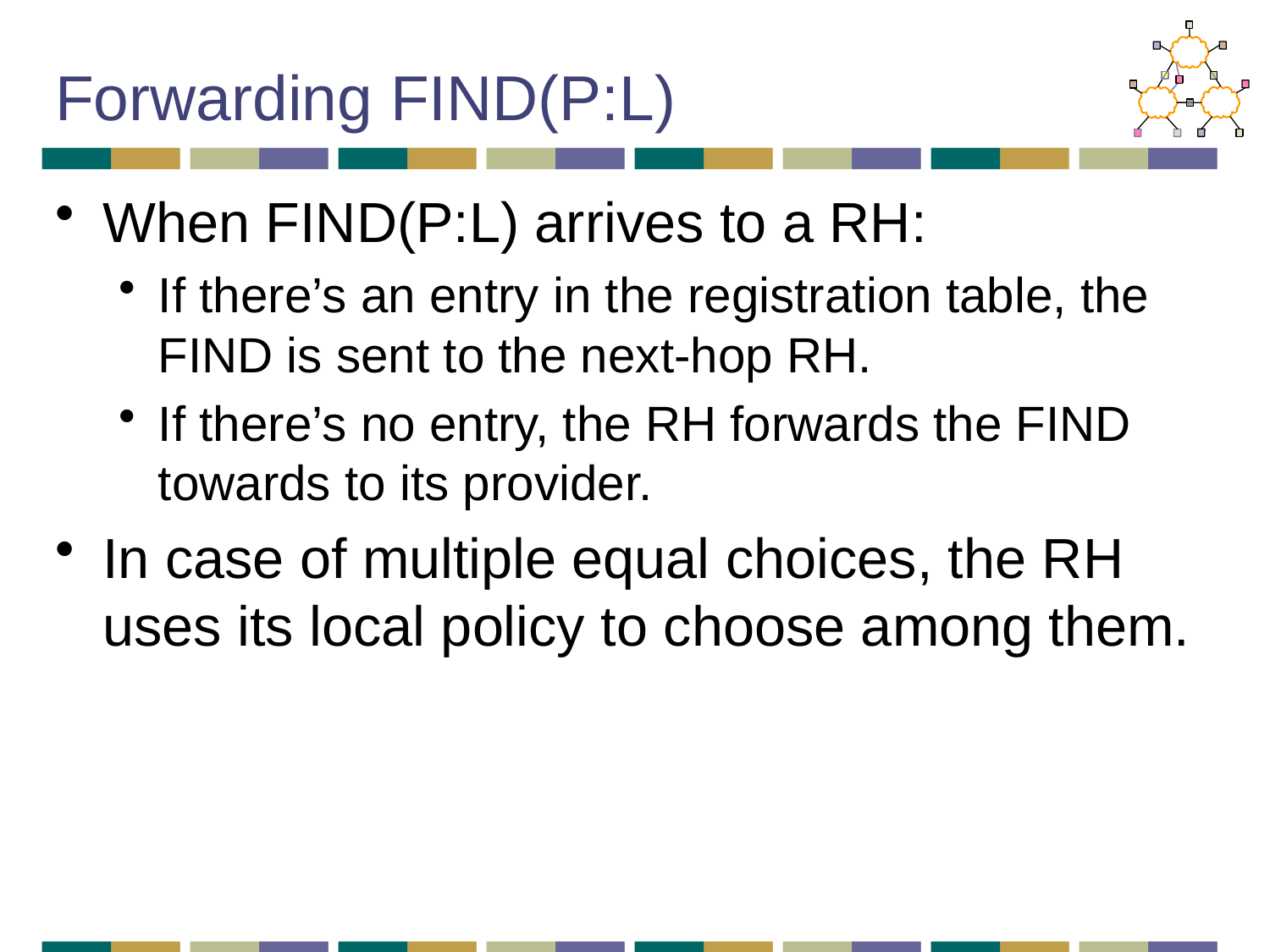

# Forwarding FIND(P:L)
When FIND(P:L) arrives to a RH:
If there’s an entry in the registration table, the FIND is sent to the next-hop RH.
If there’s no entry, the RH forwards the FIND towards to its provider.
In case of multiple equal choices, the RH uses its local policy to choose among them.